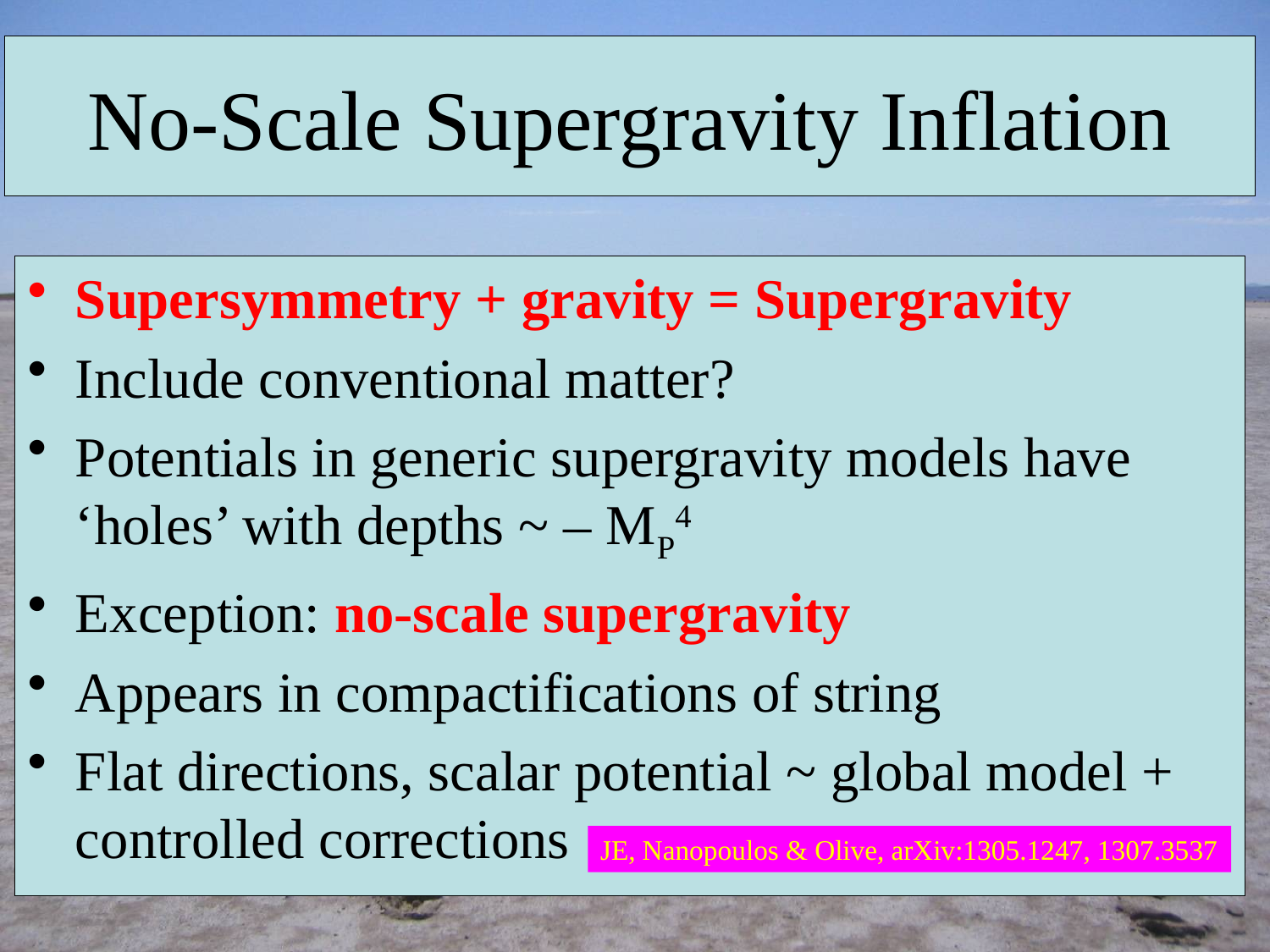

# No-Scale Supergravity Inflation
Supersymmetry + gravity = Supergravity
Include conventional matter?
Potentials in generic supergravity models have ‘holes’ with depths ~ – MP4
Exception: no-scale supergravity
Appears in compactifications of string
Flat directions, scalar potential ~ global model + controlled corrections
JE, Nanopoulos & Olive, arXiv:1305.1247, 1307.3537